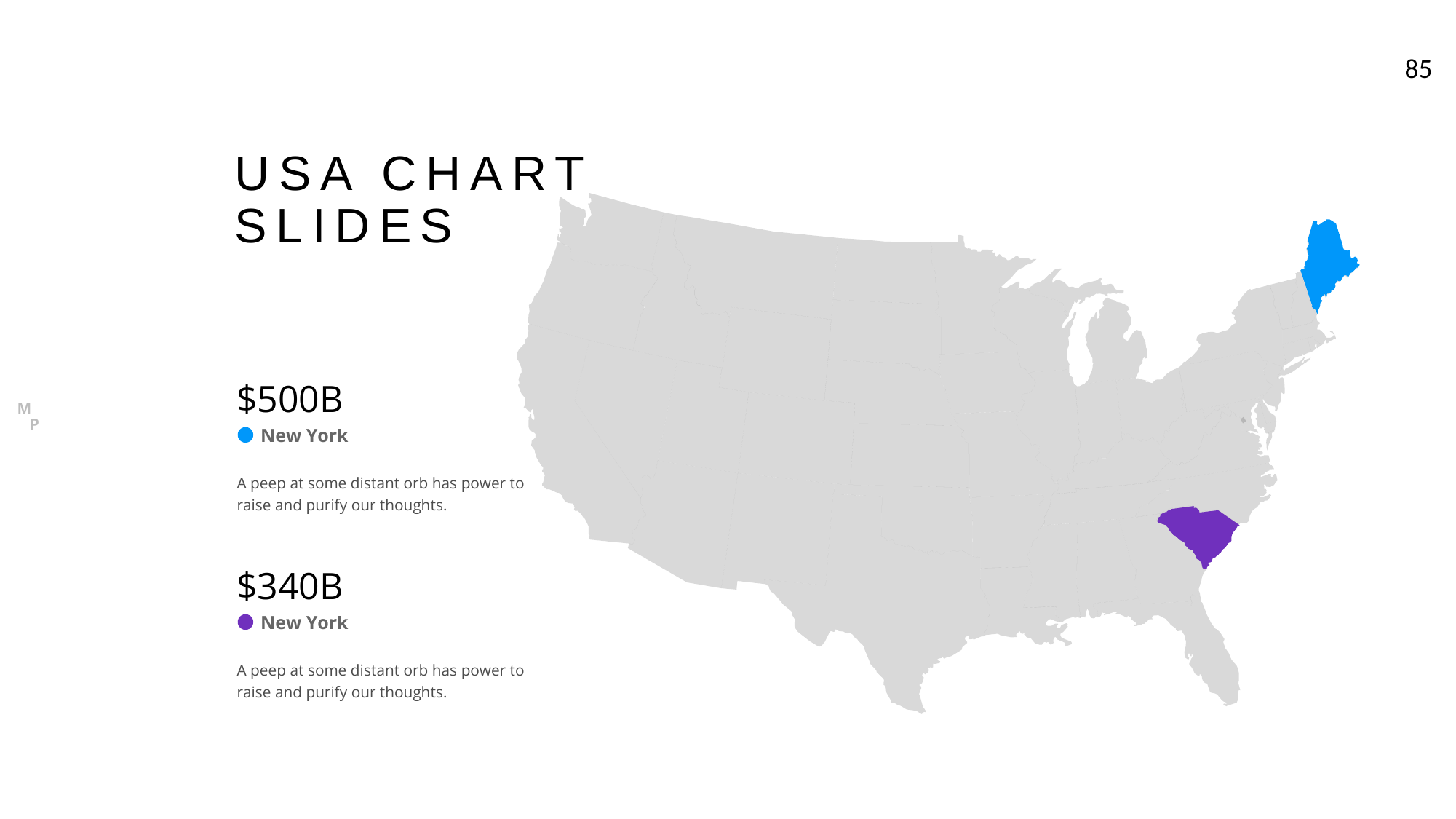

85
MAPS
# USA CHART SLIDES

$500B

New York

A peep at some distant orb has power to raise and purify our thoughts.

$340B

New York

A peep at some distant orb has power to raise and purify our thoughts.